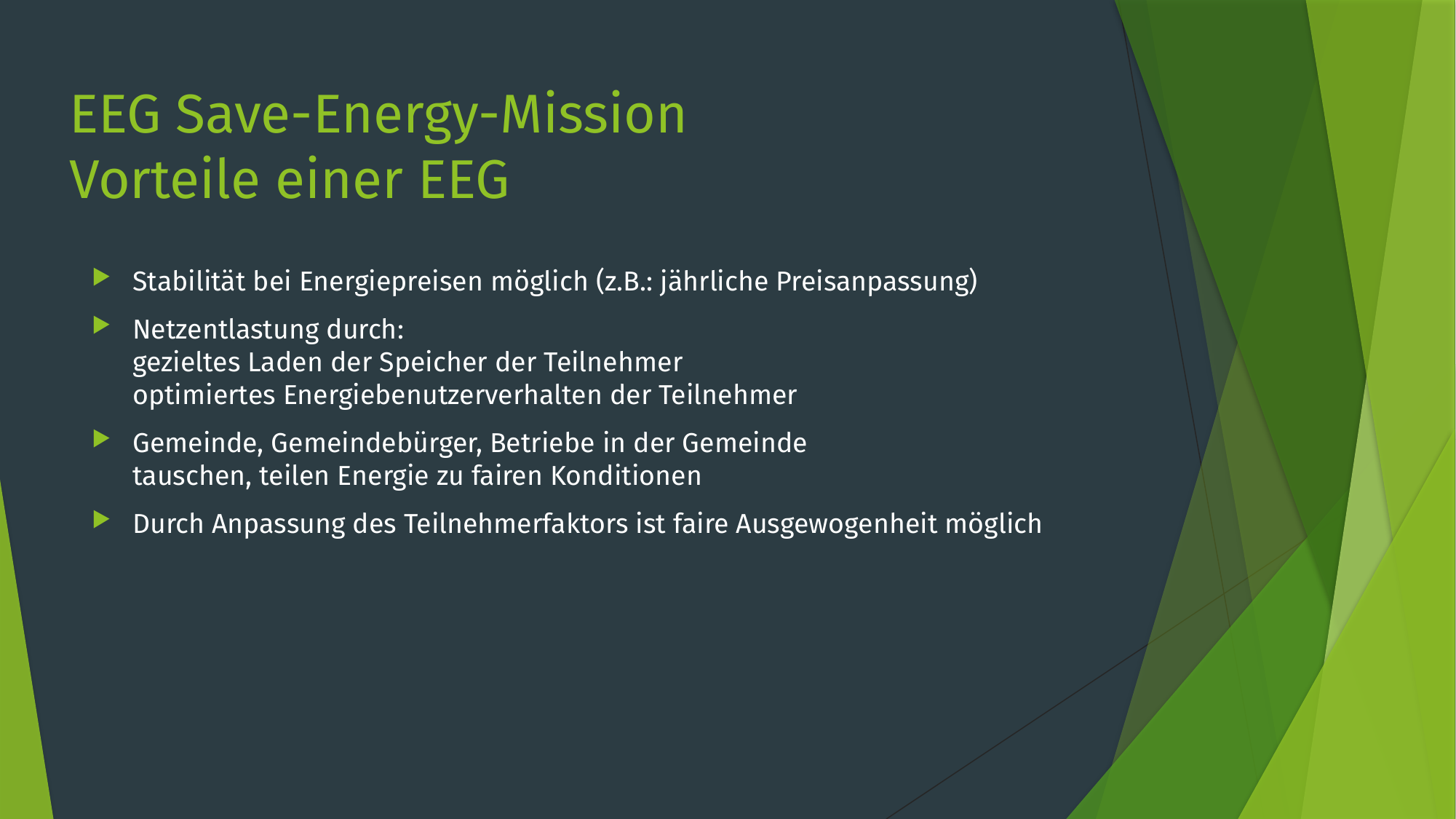

# EEG Save-Energy-Mission Vorteile einer EEG
Stabilität bei Energiepreisen möglich (z.B.: jährliche Preisanpassung)
Netzentlastung durch:
gezieltes Laden der Speicher der Teilnehmer
optimiertes Energiebenutzerverhalten der Teilnehmer
Gemeinde, Gemeindebürger, Betriebe in der Gemeinde
tauschen, teilen Energie zu fairen Konditionen
Durch Anpassung des Teilnehmerfaktors ist faire Ausgewogenheit möglich